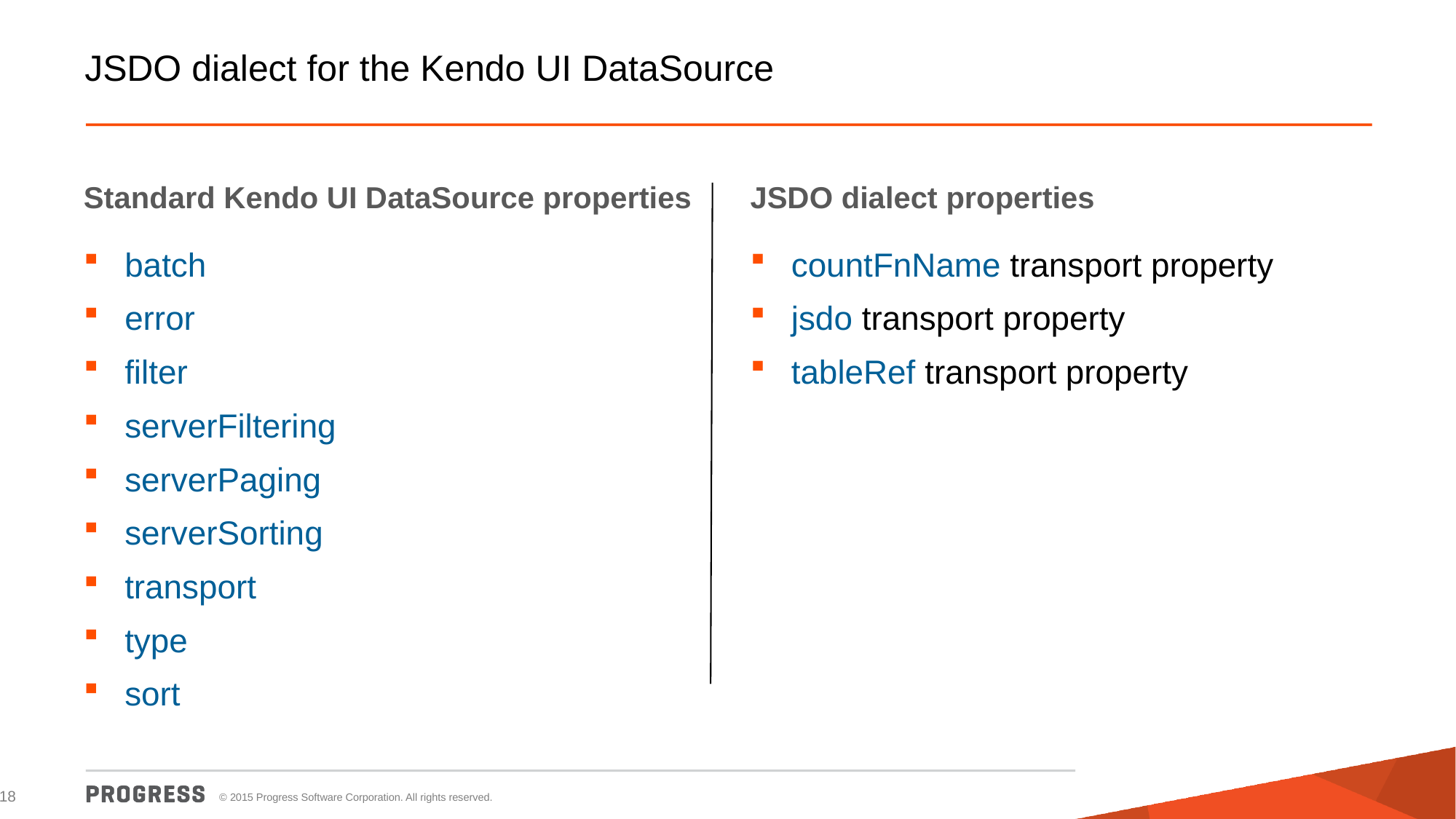

# JSDO dialect for the Kendo UI DataSource
Standard Kendo UI DataSource properties
JSDO dialect properties
batch
error
filter
serverFiltering
serverPaging
serverSorting
transport
type
sort
countFnName transport property
jsdo transport property
tableRef transport property